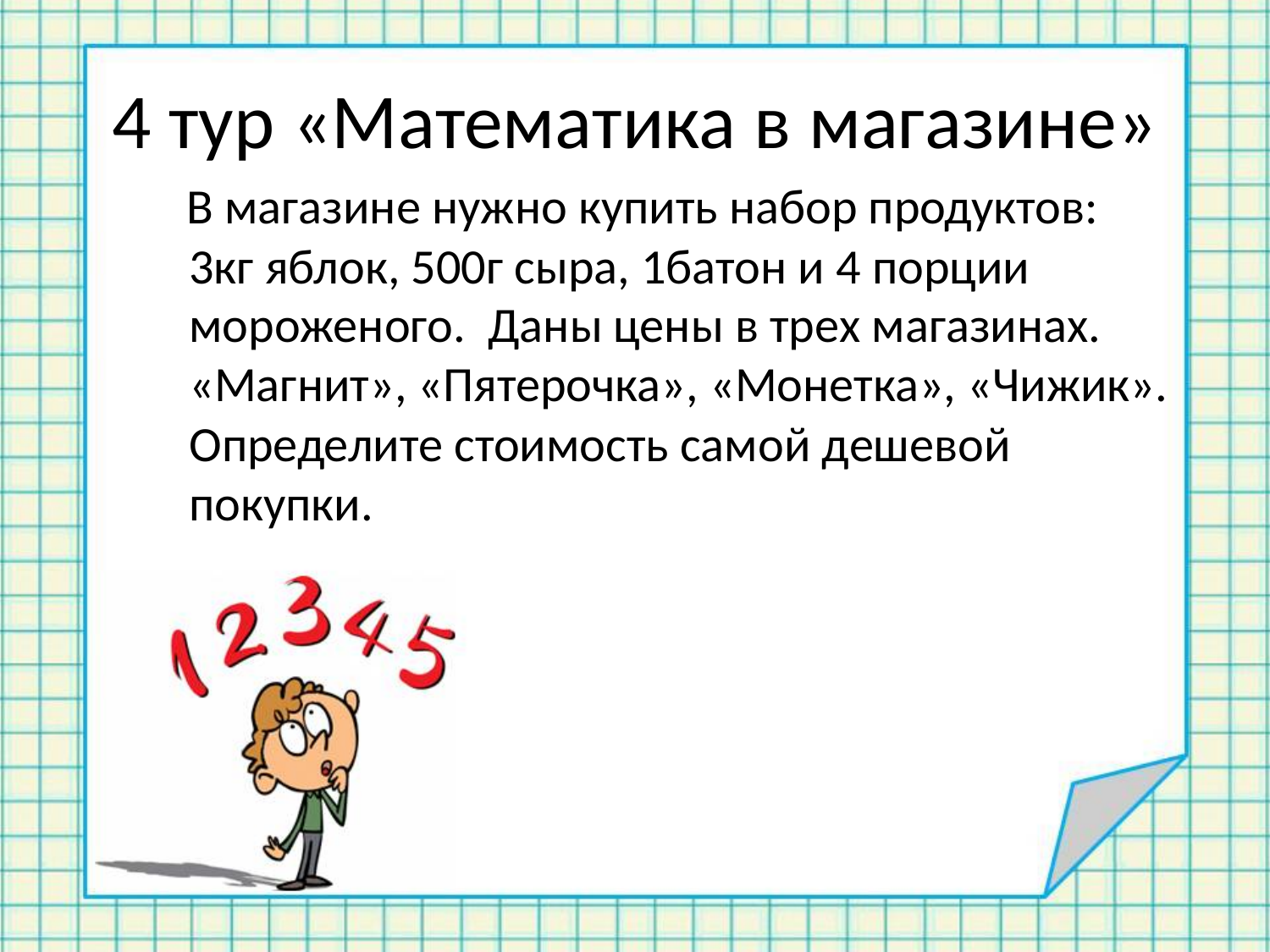

# 4 тур «Математика в магазине»
    В магазине нужно купить набор продуктов: 3кг яблок, 500г сыра, 1батон и 4 порции мороженого.  Даны цены в трех магазинах. «Магнит», «Пятерочка», «Монетка», «Чижик». Определите стоимость самой дешевой покупки.